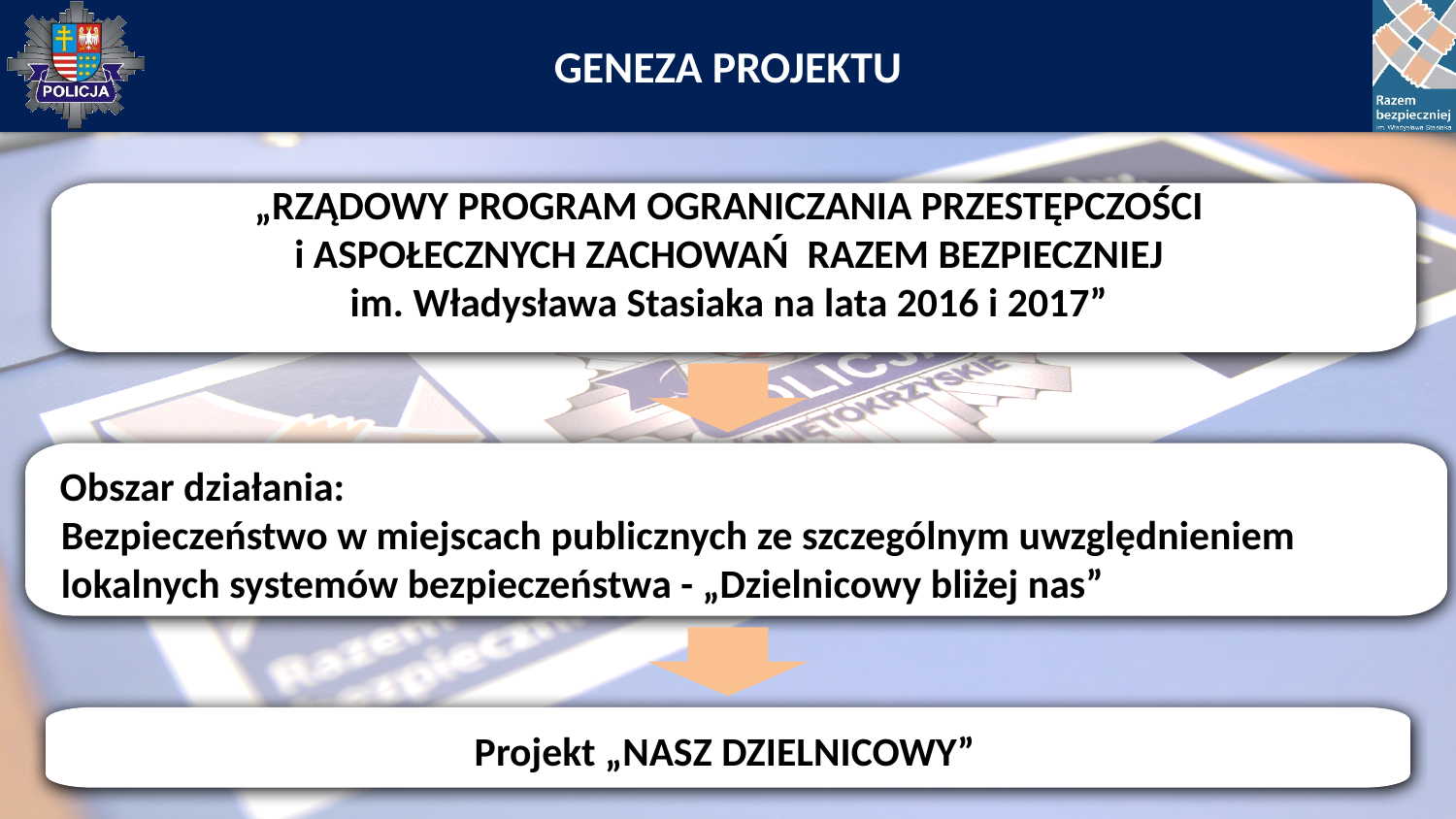

GENEZA PROJEKTU
„RZĄDOWY PROGRAM OGRANICZANIA PRZESTĘPCZOŚCI
i ASPOŁECZNYCH ZACHOWAŃ  RAZEM BEZPIECZNIEJ
im. Władysława Stasiaka na lata 2016 i 2017”

   Obszar działania:
Bezpieczeństwo w miejscach publicznych ze szczególnym uwzględnieniem lokalnych systemów bezpieczeństwa - „Dzielnicowy bliżej nas”

Projekt „NASZ DZIELNICOWY”